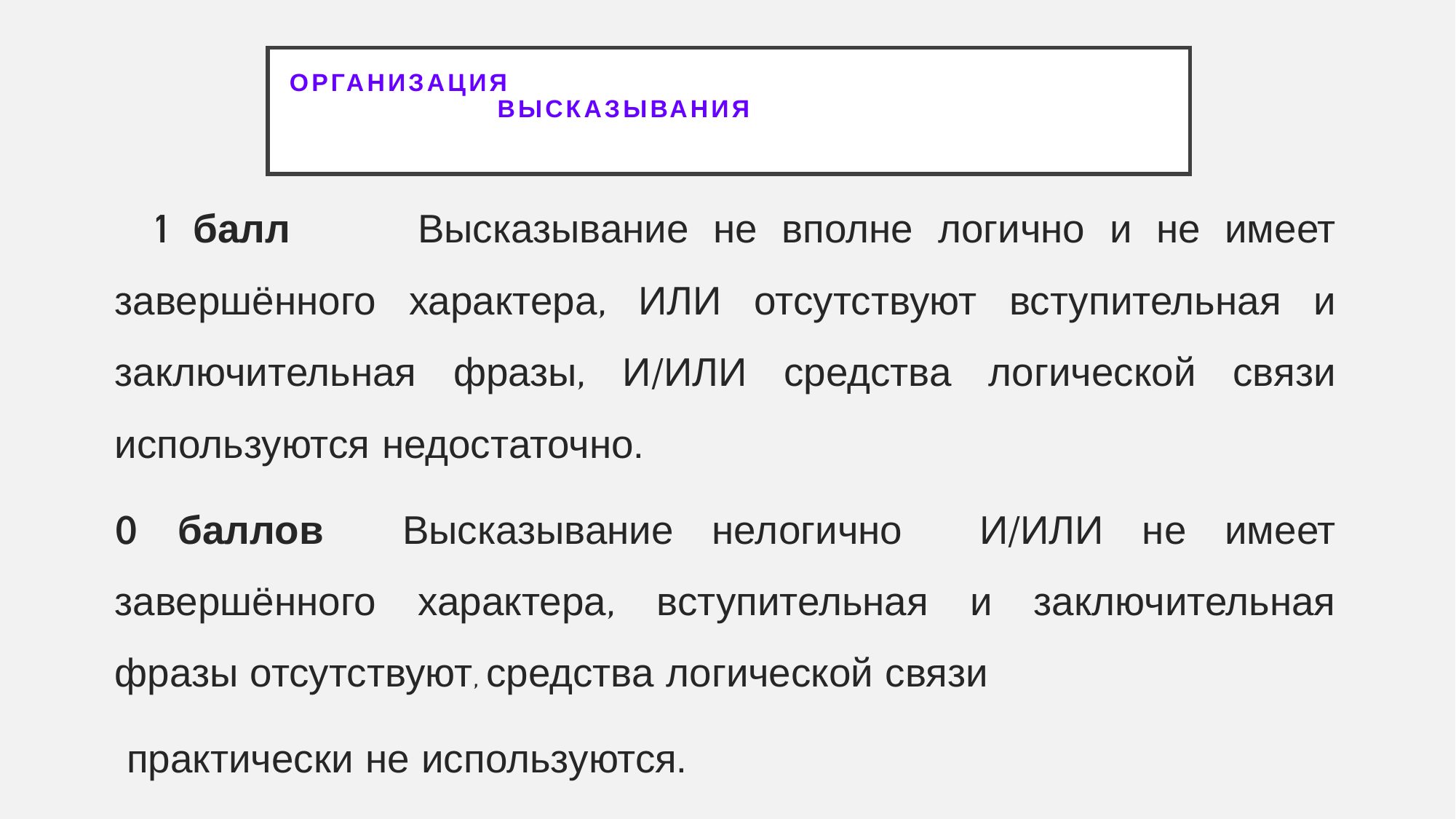

# ОРГАНИЗАЦИЯ ВЫСКАЗЫВАНИЯ
  1 балл     Высказывание не вполне логично и не имеет завершённого характера, ИЛИ отсутствуют вступительная и заключительная фразы, И/ИЛИ средства логической связи используются недостаточно.
0 баллов  Высказывание нелогично  И/ИЛИ не имеет завершённого характера, вступительная и заключительная фразы отсутствуют, средства логической связи
 практически не используются.